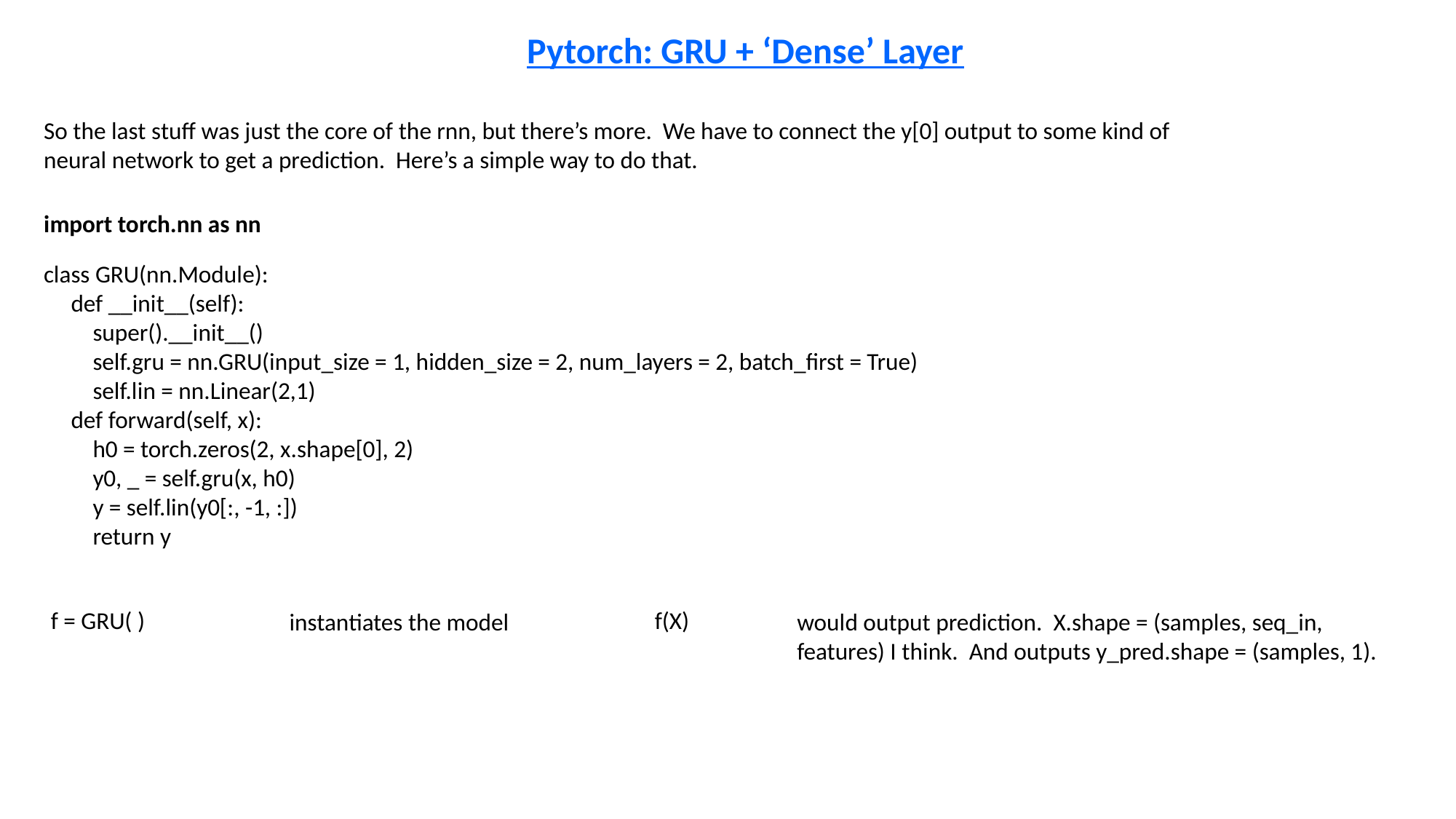

Pytorch: GRU + ‘Dense’ Layer
So the last stuff was just the core of the rnn, but there’s more.  We have to connect the y[0] output to some kind of neural network to get a prediction.  Here’s a simple way to do that.
import torch.nn as nn
class GRU(nn.Module):
     def __init__(self):
         super().__init__()
         self.gru = nn.GRU(input_size = 1, hidden_size = 2, num_layers = 2, batch_first = True)
         self.lin = nn.Linear(2,1)
     def forward(self, x):
         h0 = torch.zeros(2, x.shape[0], 2)
         y0, _ = self.gru(x, h0)
         y = self.lin(y0[:, -1, :])
         return y
f(X)
f = GRU( )
instantiates the model
would output prediction.  X.shape = (samples, seq_in, features) I think.  And outputs y_pred.shape = (samples, 1).